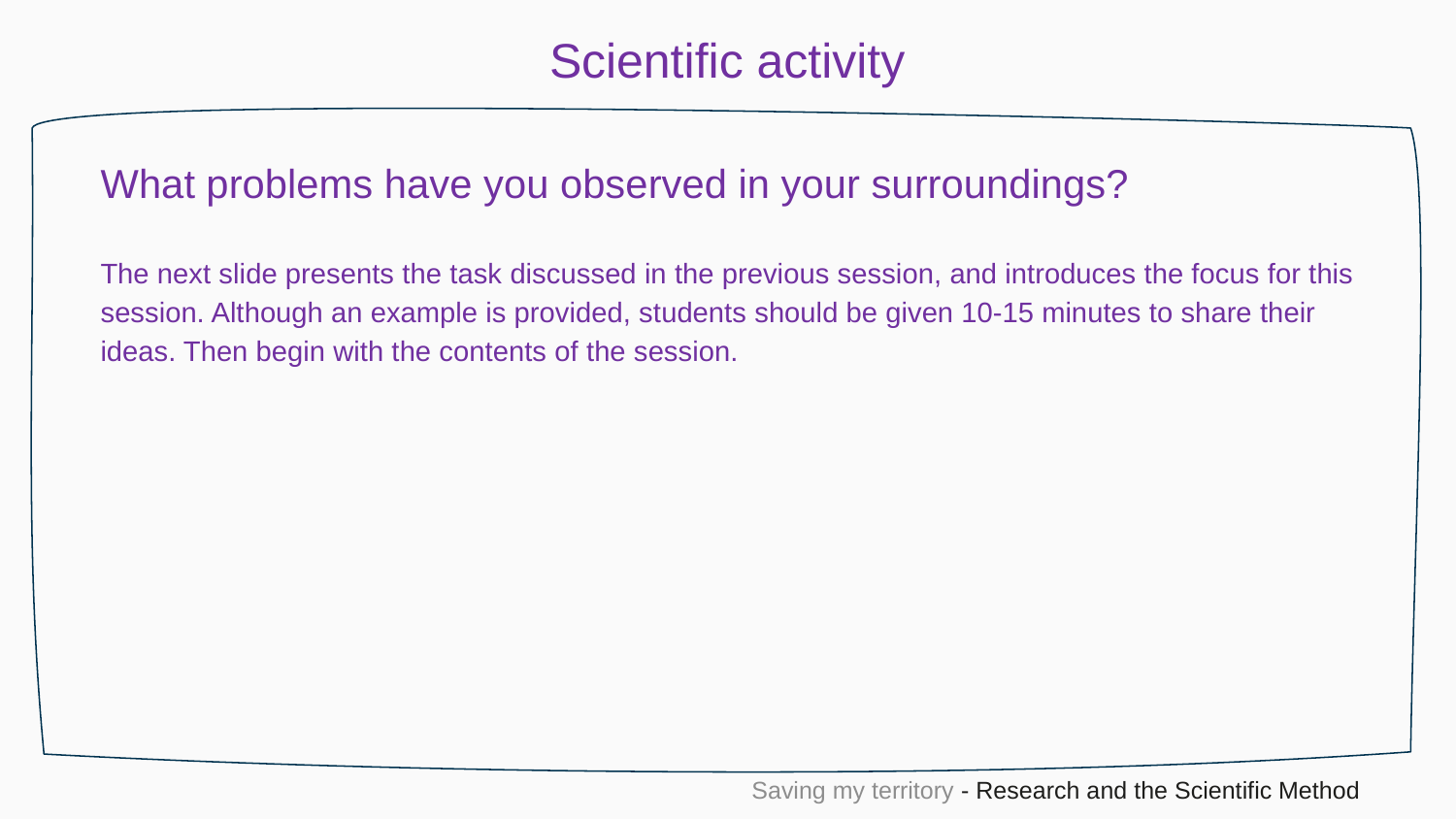

Scientific activity

What problems have you observed in your surroundings?
The next slide presents the task discussed in the previous session, and introduces the focus for this session. Although an example is provided, students should be given 10-15 minutes to share their ideas. Then begin with the contents of the session.
Saving my territory - Research and the Scientific Method